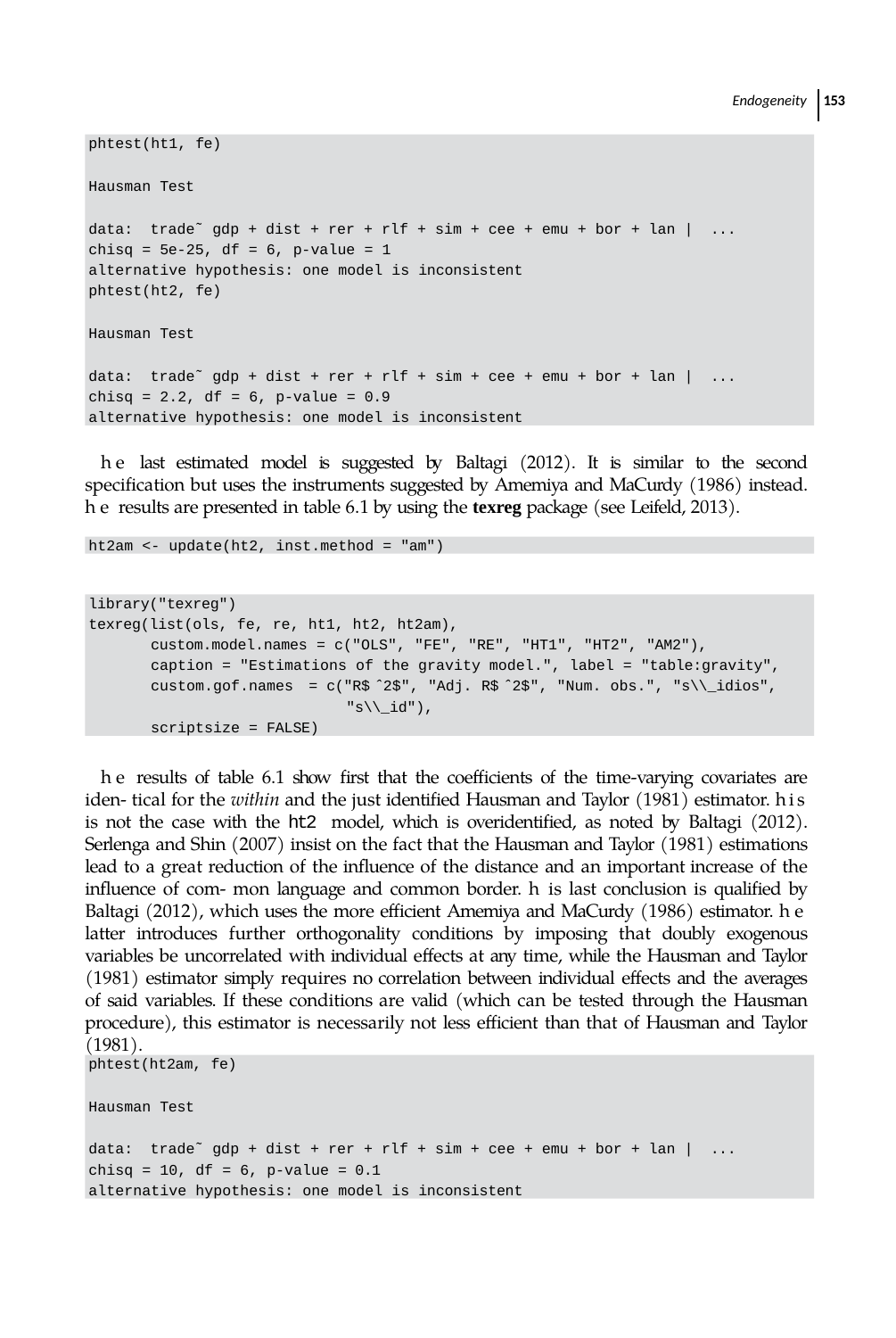

Endogeneity  153

phtest(ht1, fe)

Hausman Test

data: trade ̃ gdp + dist + rer + rlf + sim + cee + emu + bor + lan | ... chisq = 5e-25, df = 6, p-value = 1
alternative hypothesis: one model is inconsistent phtest(ht2, fe)

Hausman Test

data: trade ̃ gdp + dist + rer + rlf + sim + cee + emu + bor + lan | ... chisq = 2.2, df = 6, p-value = 0.9
alternative hypothesis: one model is inconsistent
he last estimated model is suggested by Baltagi (2012). It is similar to the second speciﬁcation but uses the instruments suggested by Amemiya and MaCurdy (1986) instead. he results are presented in table 6.1 by using the texreg package (see Leifeld, 2013).
ht2am <- update(ht2, inst.method = "am")
library("texreg")
texreg(list(ols, fe, re, ht1, ht2, ht2am),
custom.model.names = c("OLS", "FE", "RE", "HT1", "HT2", "AM2"), caption = "Estimations of the gravity model.", label = "table:gravity", custom.gof.names = c("R$ ̂ 2$", "Adj. R$ ̂ 2$", "Num. obs.", "s\\_idios",
"s\\_id"),
scriptsize = FALSE)
he results of table 6.1 show ﬁrst that the coeﬃcients of the time-varying covariates are iden- tical for the within and the just identiﬁed Hausman and Taylor (1981) estimator. his is not the case with the ht2 model, which is overidentiﬁed, as noted by Baltagi (2012). Serlenga and Shin (2007) insist on the fact that the Hausman and Taylor (1981) estimations lead to a great reduction of the influence of the distance and an important increase of the influence of com- mon language and common border. his last conclusion is qualiﬁed by Baltagi (2012), which uses the more eﬃcient Amemiya and MaCurdy (1986) estimator. he latter introduces further orthogonality conditions by imposing that doubly exogenous variables be uncorrelated with individual effects at any time, while the Hausman and Taylor (1981) estimator simply requires no correlation between individual effects and the averages of said variables. If these conditions are valid (which can be tested through the Hausman procedure), this estimator is necessarily not less eﬃcient than that of Hausman and Taylor (1981).
phtest(ht2am, fe)

Hausman Test

data: trade ̃ gdp + dist + rer + rlf + sim + cee + emu + bor + lan | ... chisq = 10, df = 6, p-value = 0.1
alternative hypothesis: one model is inconsistent